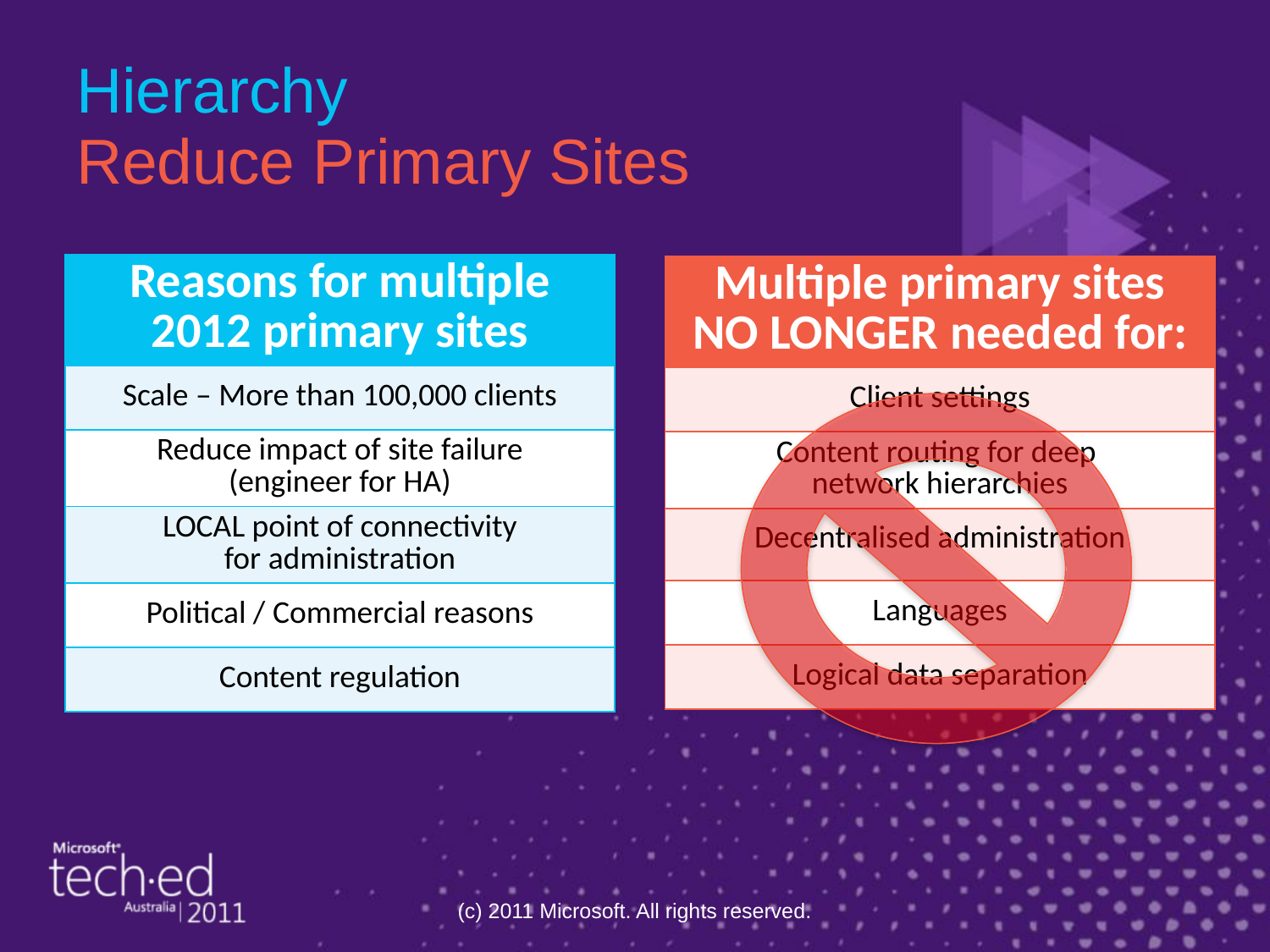

# Hierarchy Reduce Primary Sites
| Reasons for multiple 2012 primary sites |
| --- |
| Scale – More than 100,000 clients |
| Reduce impact of site failure (engineer for HA) |
| LOCAL point of connectivity for administration |
| Political / Commercial reasons |
| Content regulation |
| Multiple primary sites NO LONGER needed for: |
| --- |
| Client settings |
| Content routing for deep network hierarchies |
| Decentralised administration |
| Languages |
| Logical data separation |

(c) 2011 Microsoft. All rights reserved.